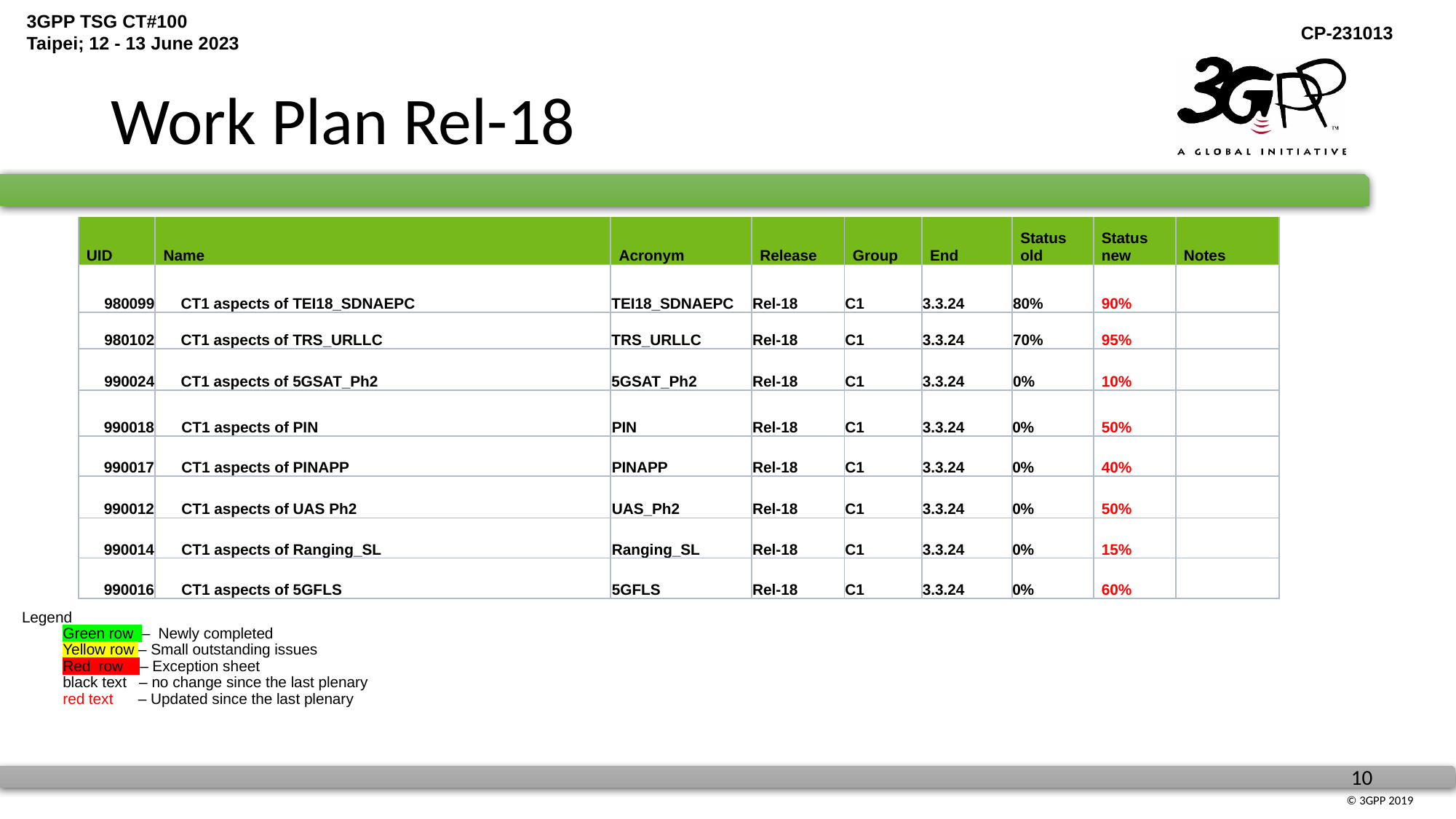

# Work Plan Rel-18
| UID | Name | Acronym | Release | Group | End | Status old | Status new | Notes |
| --- | --- | --- | --- | --- | --- | --- | --- | --- |
| 980099 | CT1 aspects of TEI18\_SDNAEPC | TEI18\_SDNAEPC | Rel-18 | C1 | 3.3.24 | 80% | 90% |  |
| 980102 | CT1 aspects of TRS\_URLLC | TRS\_URLLC | Rel-18 | C1 | 3.3.24 | 70% | 95% |  |
| 990024 | CT1 aspects of 5GSAT\_Ph2 | 5GSAT\_Ph2 | Rel-18 | C1 | 3.3.24 | 0% | 10% |  |
| 990018 | CT1 aspects of PIN | PIN | Rel-18 | C1 | 3.3.24 | 0% | 50% |  |
| 990017 | CT1 aspects of PINAPP | PINAPP | Rel-18 | C1 | 3.3.24 | 0% | 40% |  |
| 990012 | CT1 aspects of UAS Ph2 | UAS\_Ph2 | Rel-18 | C1 | 3.3.24 | 0% | 50% |  |
| 990014 | CT1 aspects of Ranging\_SL | Ranging\_SL | Rel-18 | C1 | 3.3.24 | 0% | 15% |  |
| 990016 | CT1 aspects of 5GFLS | 5GFLS | Rel-18 | C1 | 3.3.24 | 0% | 60% |  |
Legend
Green row  –  Newly completed
	Yellow row – Small outstanding issues
Red  row    – Exception sheet
	black text   – no change since the last plenary
	red text      – Updated since the last plenary